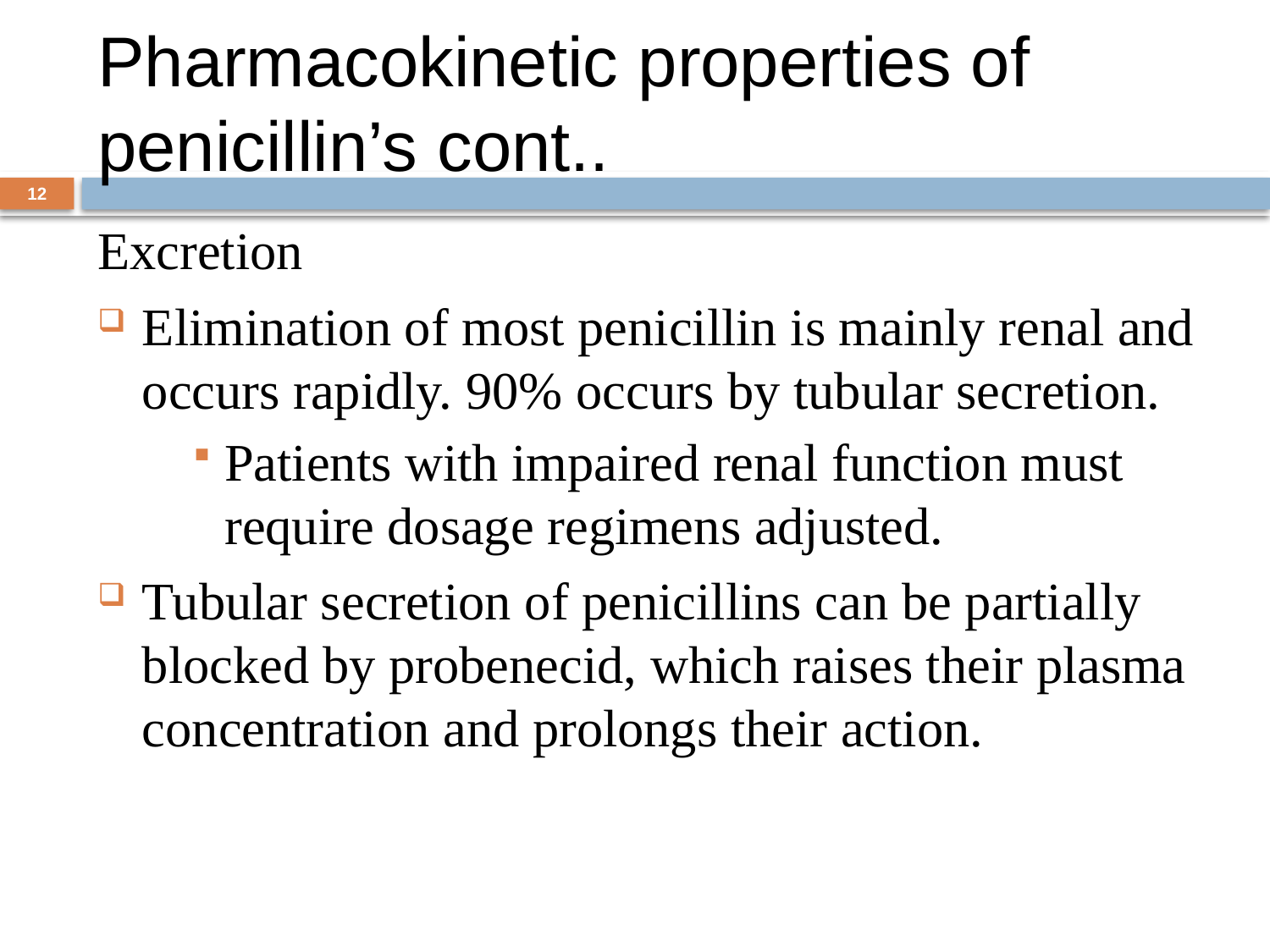

# Pharmacokinetic properties of penicillin’s cont..
12
Excretion
Elimination of most penicillin is mainly renal and occurs rapidly. 90% occurs by tubular secretion.
Patients with impaired renal function must require dosage regimens adjusted.
Tubular secretion of penicillins can be partially blocked by probenecid, which raises their plasma concentration and prolongs their action.